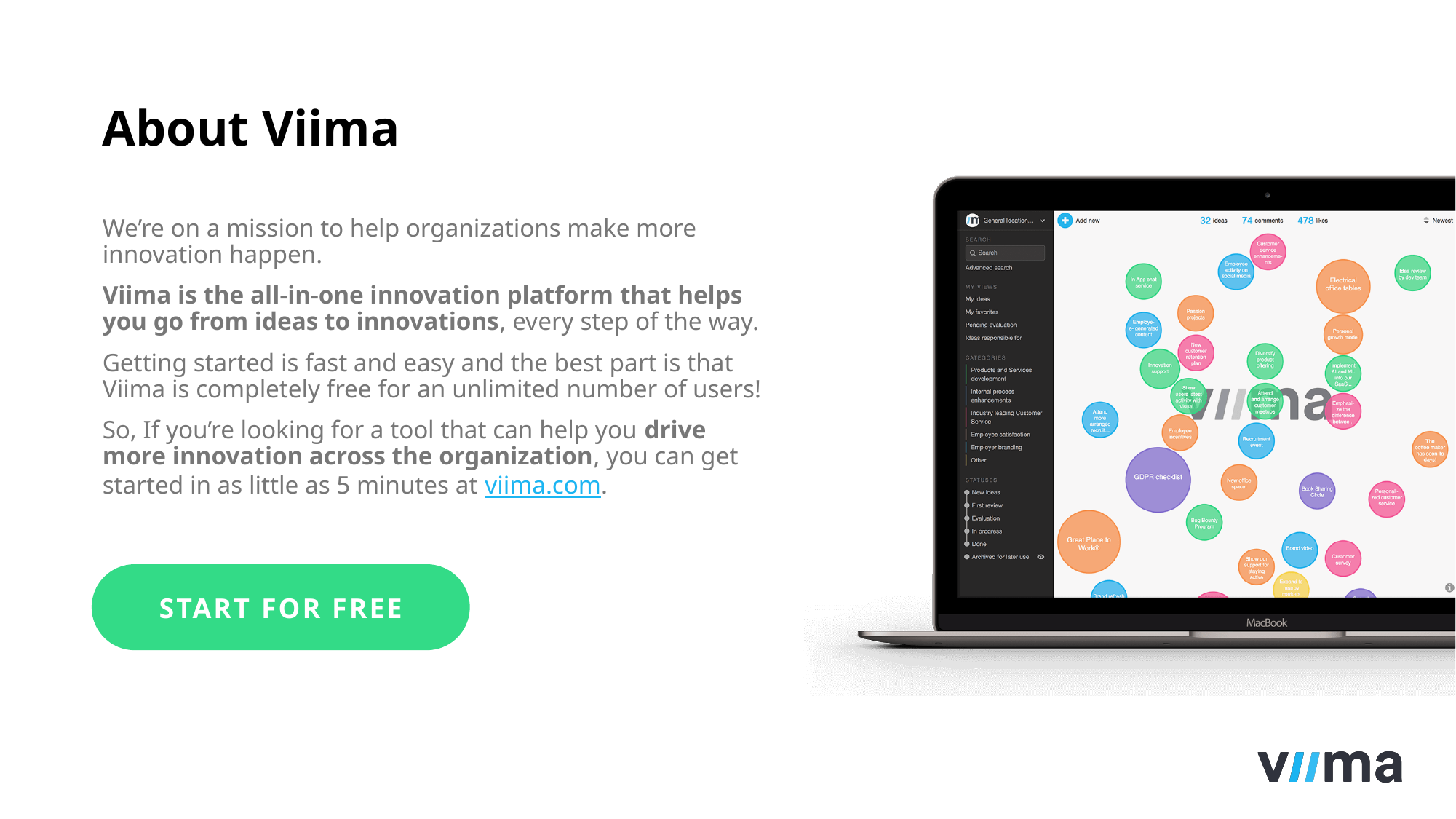

# About Viima
We’re on a mission to help organizations make more innovation happen.
Viima is the all-in-one innovation platform that helps you go from ideas to innovations, every step of the way.
Getting started is fast and easy and the best part is that Viima is completely free for an unlimited number of users!
So, If you’re looking for a tool that can help you drive more innovation across the organization, you can get started in as little as 5 minutes at viima.com.
START FOR FREE